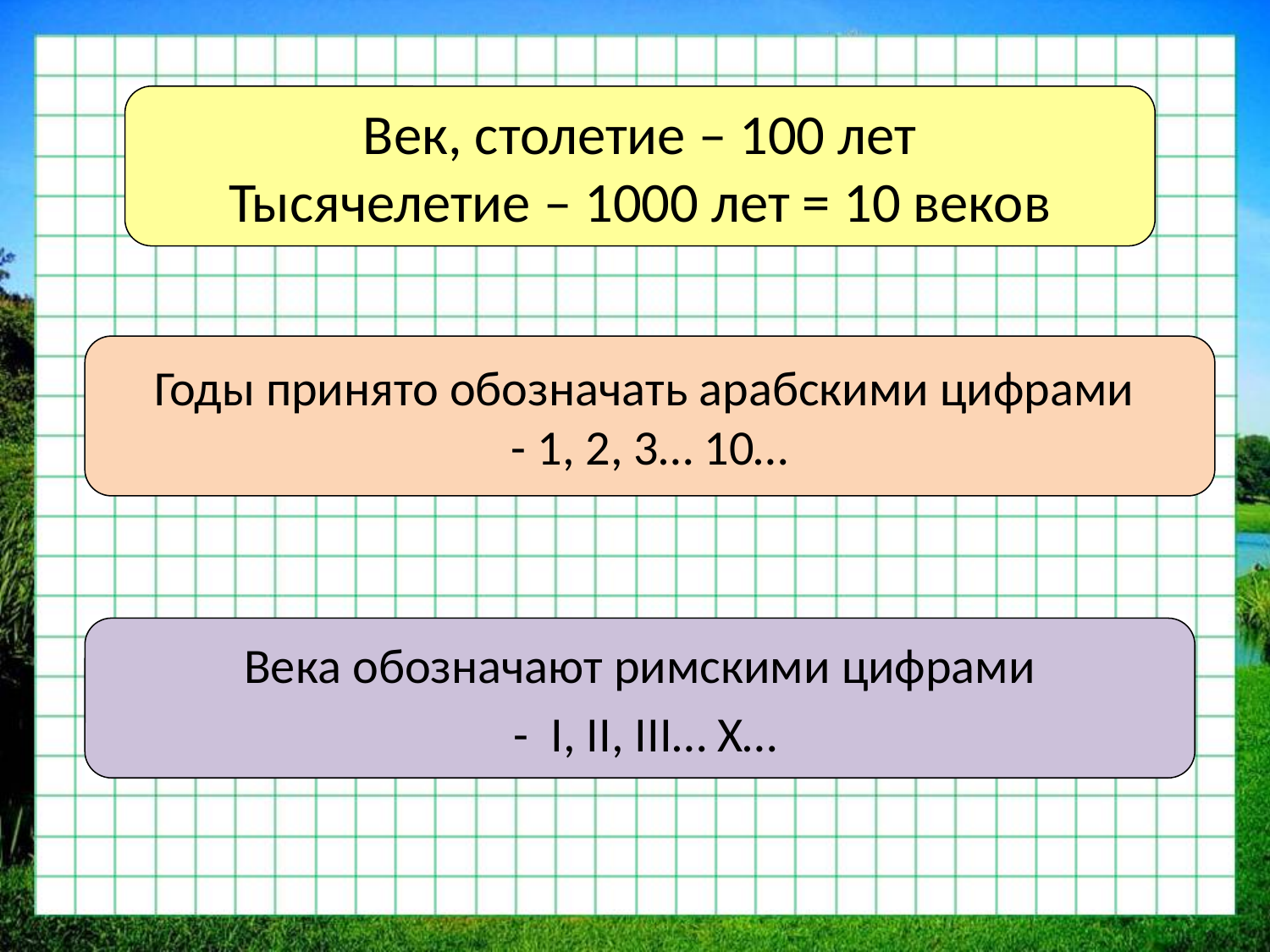

Век, столетие – 100 лет
Тысячелетие – 1000 лет = 10 веков
Годы принято обозначать арабскими цифрами
- 1, 2, 3… 10…
Века обозначают римскими цифрами
 -  I, II, III… X…